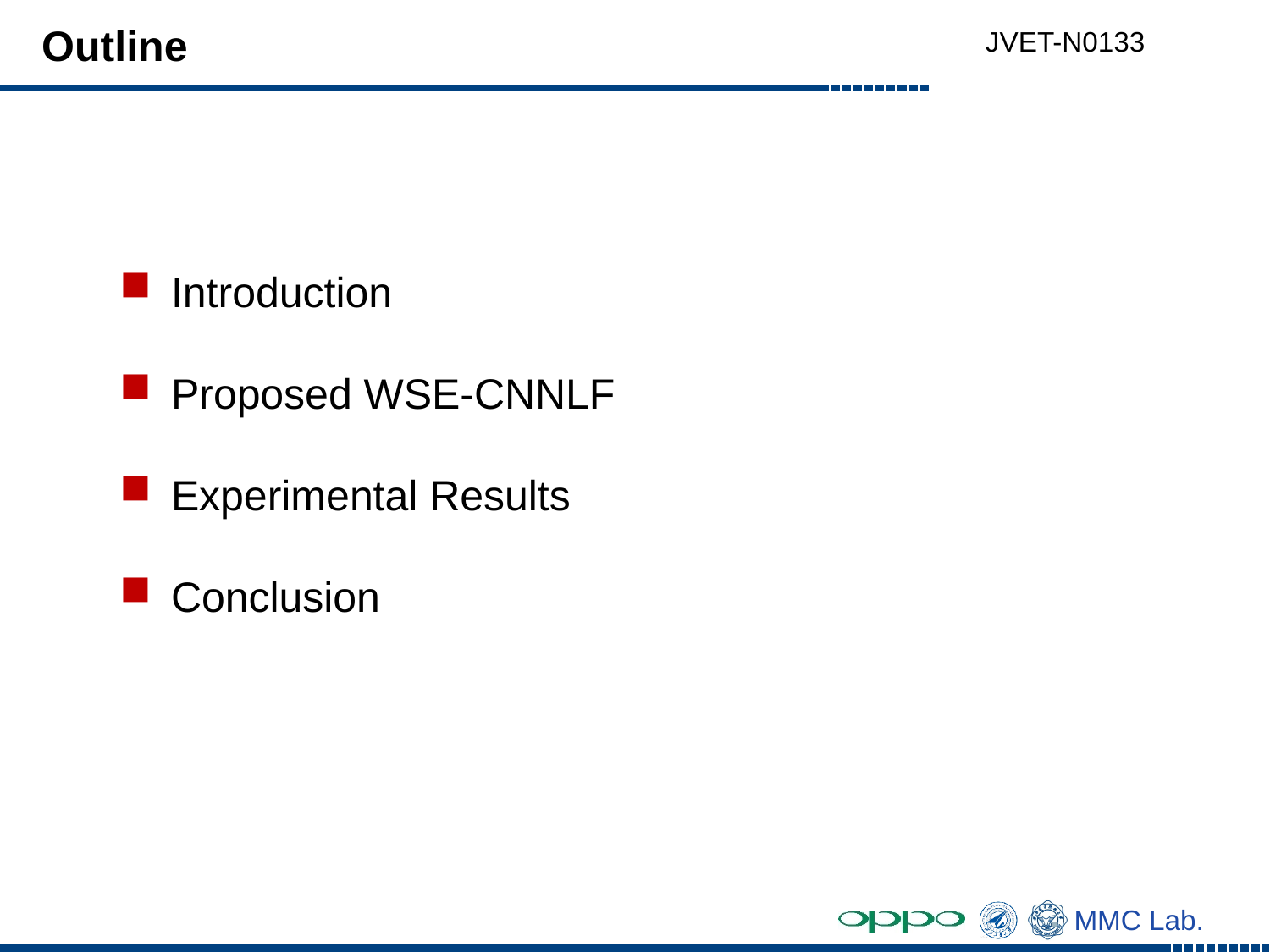

JVET-N0133
# Outline
 Introduction
 Proposed WSE-CNNLF
 Experimental Results
 Conclusion